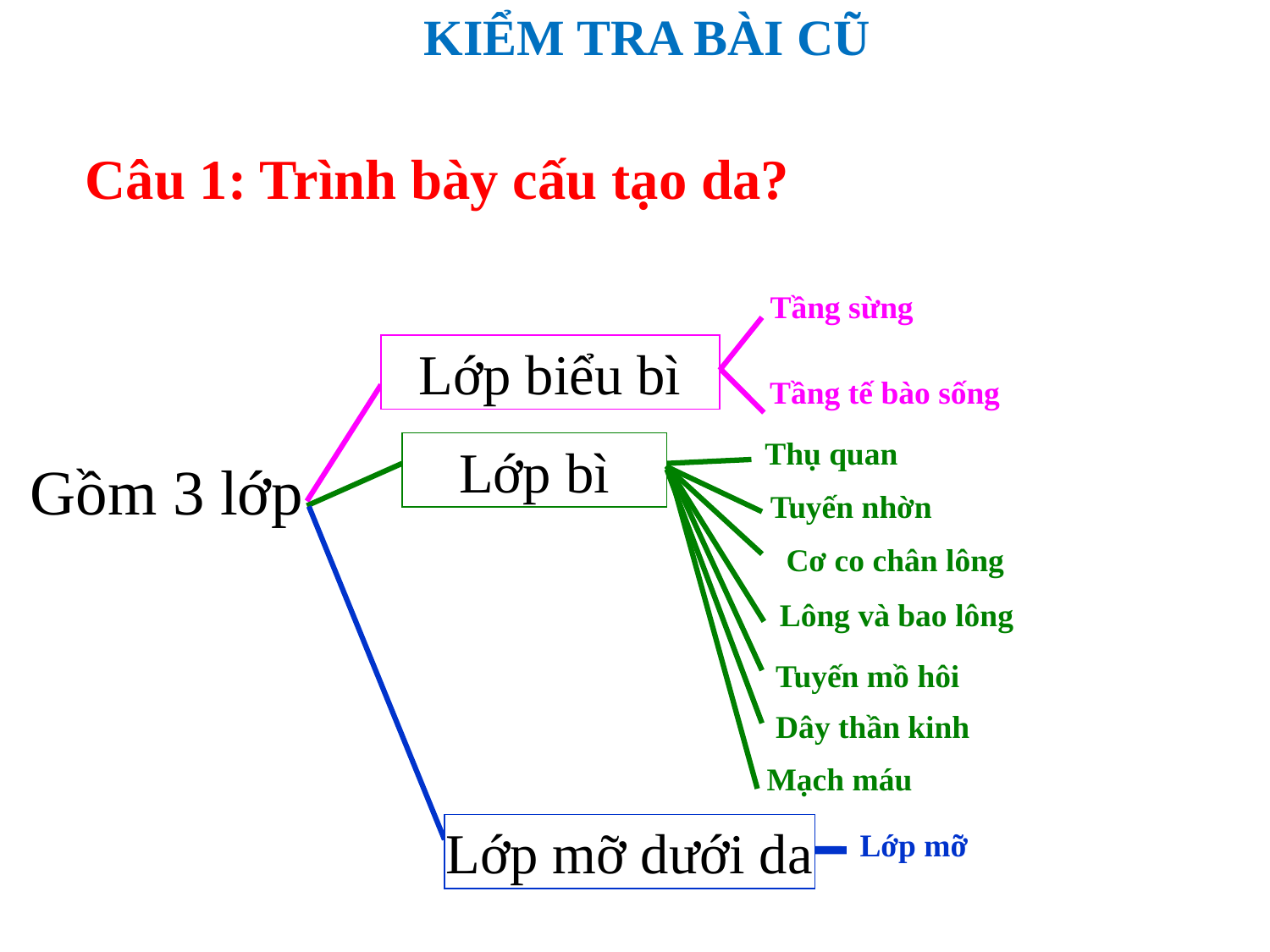

# KIỂM TRA BÀI CŨ
Câu 1: Trình bày cấu tạo da?
Tầng sừng

Lớp biểu bì
Tầng tế bào sống

Thụ quan
Lớp bì
Gồm 3 lớp

Tuyến nhờn

Cơ co chân lông
Lông và bao lông
Tuyến mồ hôi
Dây thần kinh
Mạch máu
Lớp mỡ dưới da
Lớp mỡ